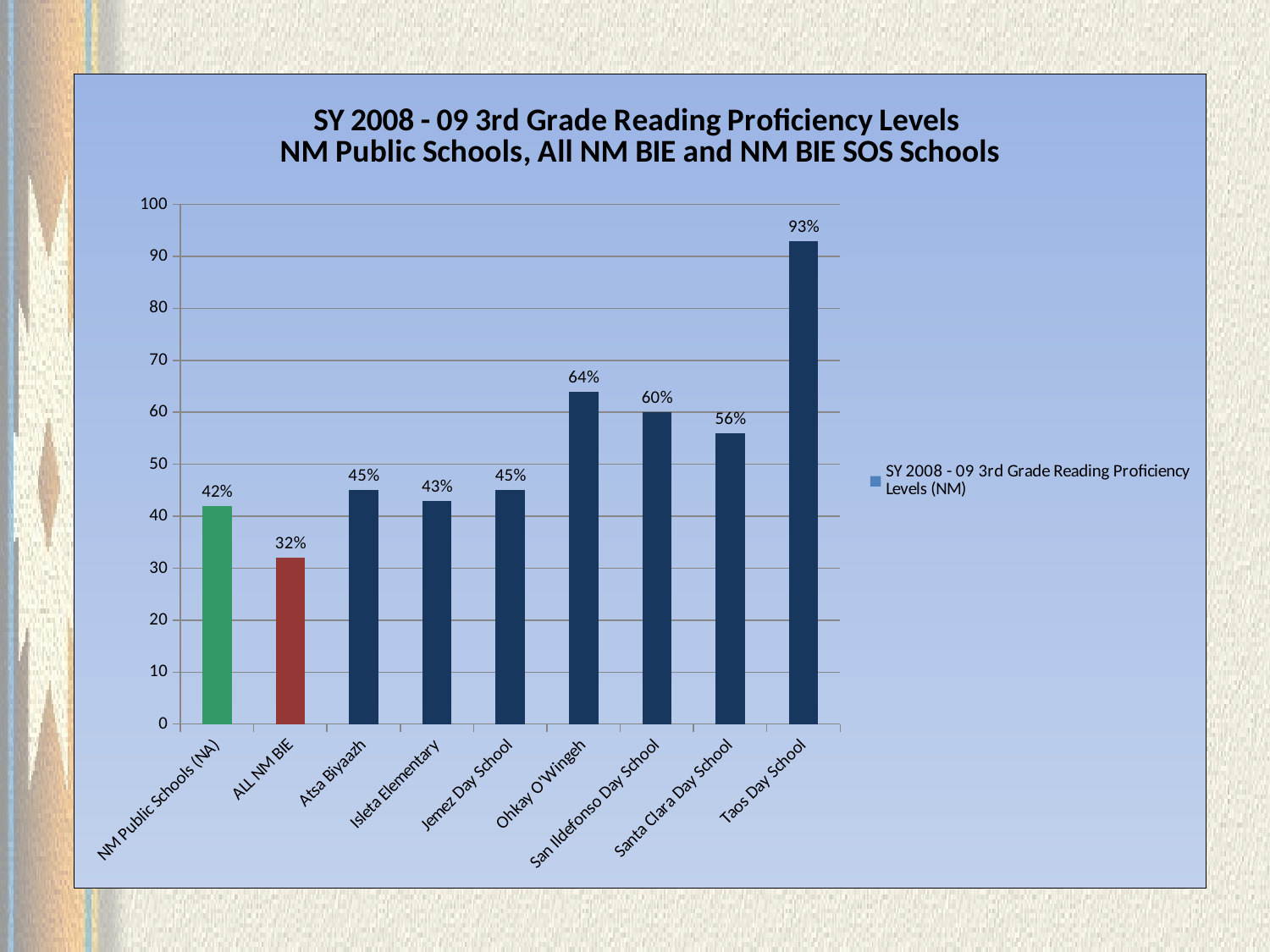

### Chart: SY 2008 - 09 3rd Grade Reading Proficiency Levels
NM Public Schools, All NM BIE and NM BIE SOS Schools

| Category |  |
|---|---|
| NM Public Schools (NA) | 42.0 |
| ALL NM BIE | 32.0 |
| Atsa Biyaazh | 45.0 |
| Isleta Elementary | 43.0 |
| Jemez Day School | 45.0 |
| Ohkay O'Wingeh | 64.0 |
| San Ildefonso Day School | 60.0 |
| Santa Clara Day School | 56.0 |
| Taos Day School | 93.0 |